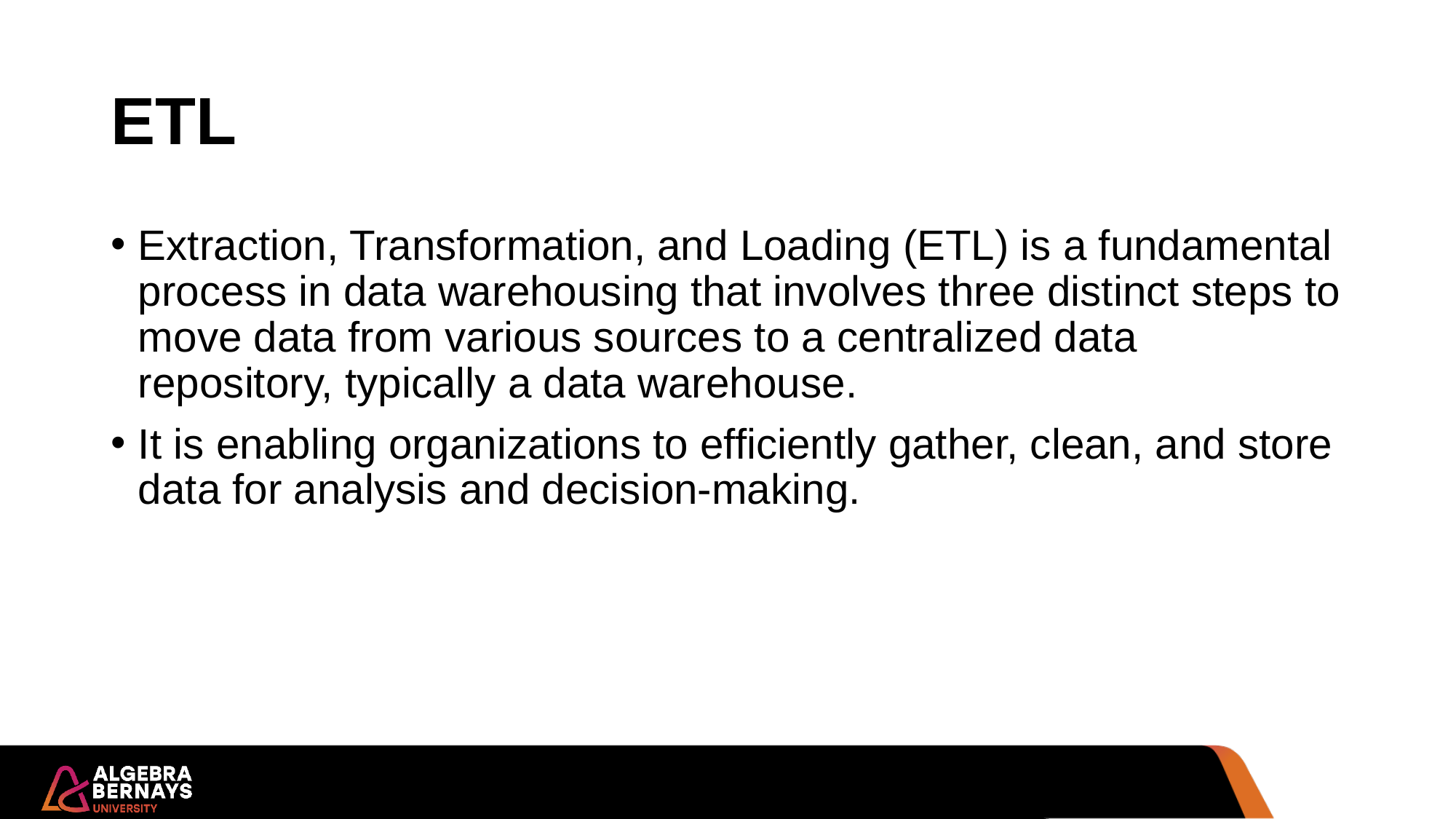

# ETL
Extraction, Transformation, and Loading (ETL) is a fundamental process in data warehousing that involves three distinct steps to move data from various sources to a centralized data repository, typically a data warehouse.
It is enabling organizations to efficiently gather, clean, and store data for analysis and decision-making.